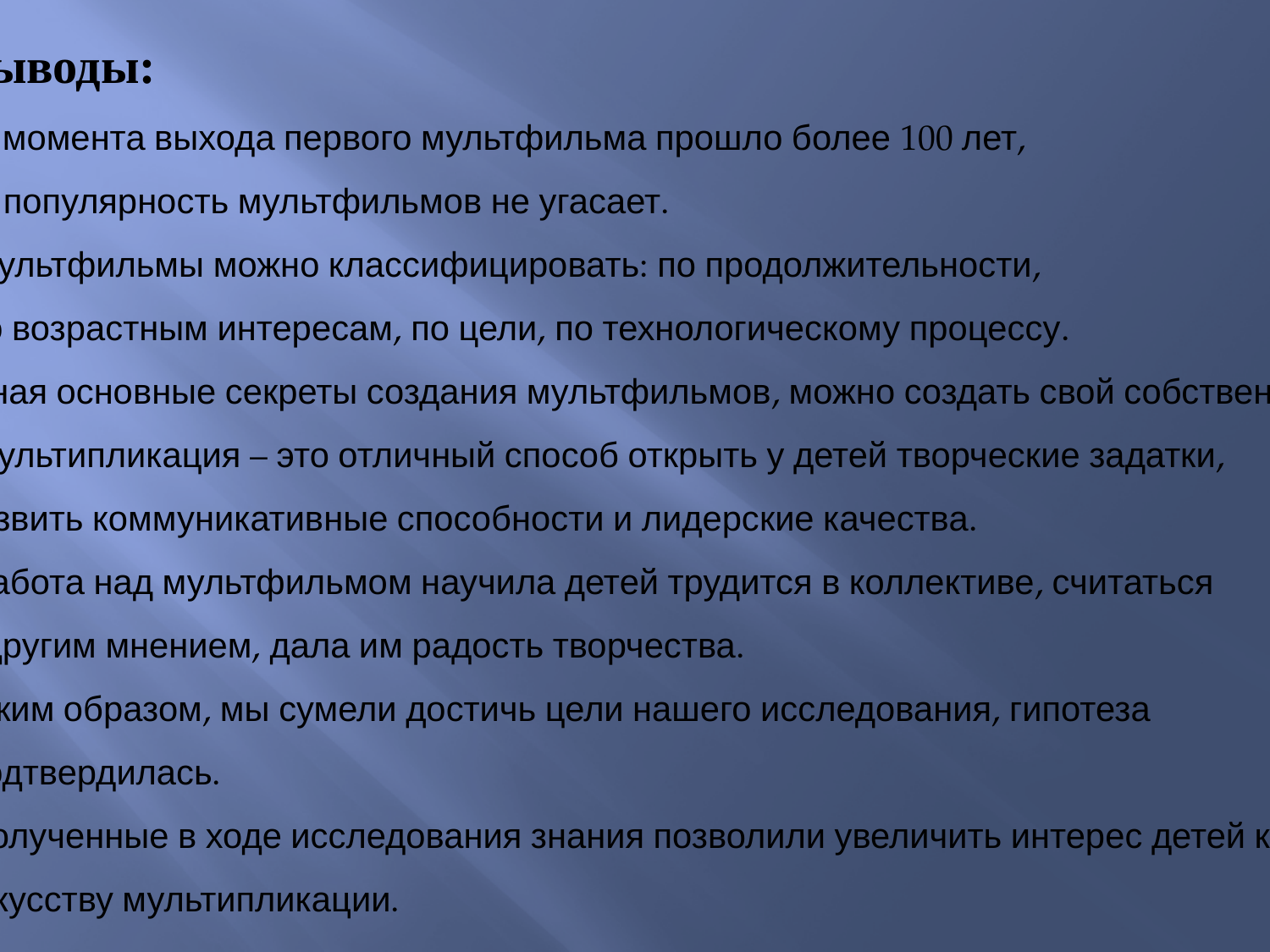

Выводы:
С момента выхода первого мультфильма прошло более 100 лет,
но популярность мультфильмов не угасает.
Мультфильмы можно классифицировать: по продолжительности,
 по возрастным интересам, по цели, по технологическому процессу.
Зная основные секреты создания мультфильмов, можно создать свой собственный.
Мультипликация – это отличный способ открыть у детей творческие задатки,
развить коммуникативные способности и лидерские качества.
Работа над мультфильмом научила детей трудится в коллективе, считаться
с другим мнением, дала им радость творчества.
Таким образом, мы сумели достичь цели нашего исследования, гипотеза
 подтвердилась.
 Полученные в ходе исследования знания позволили увеличить интерес детей к
искусству мультипликации.